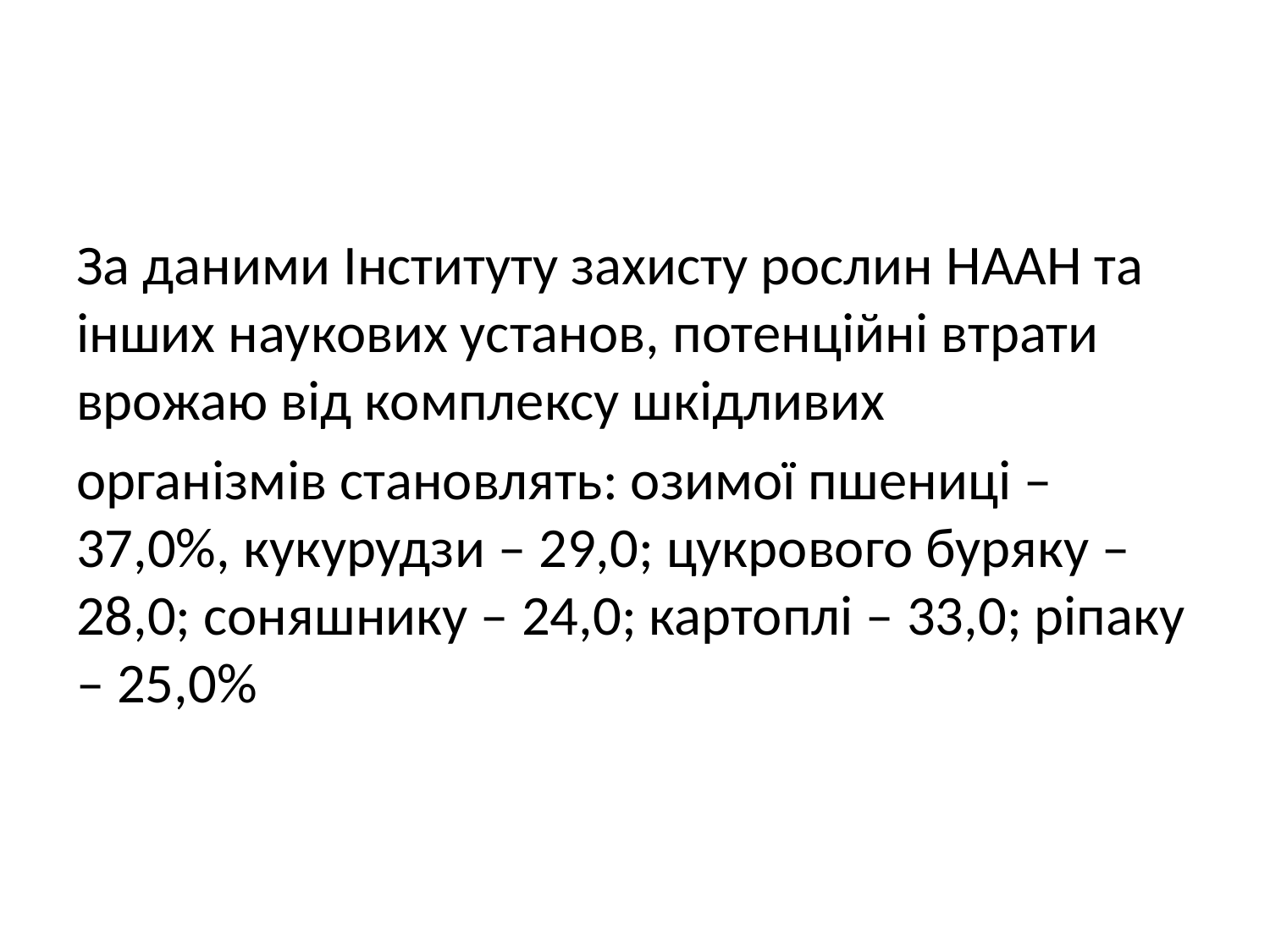

#
За даними Інституту захисту рослин НААН та інших наукових установ, потенційні втрати врожаю від комплексу шкідливих
організмів становлять: озимої пшениці – 37,0%, кукурудзи – 29,0; цукрового буряку – 28,0; соняшнику – 24,0; картоплі – 33,0; ріпаку – 25,0%